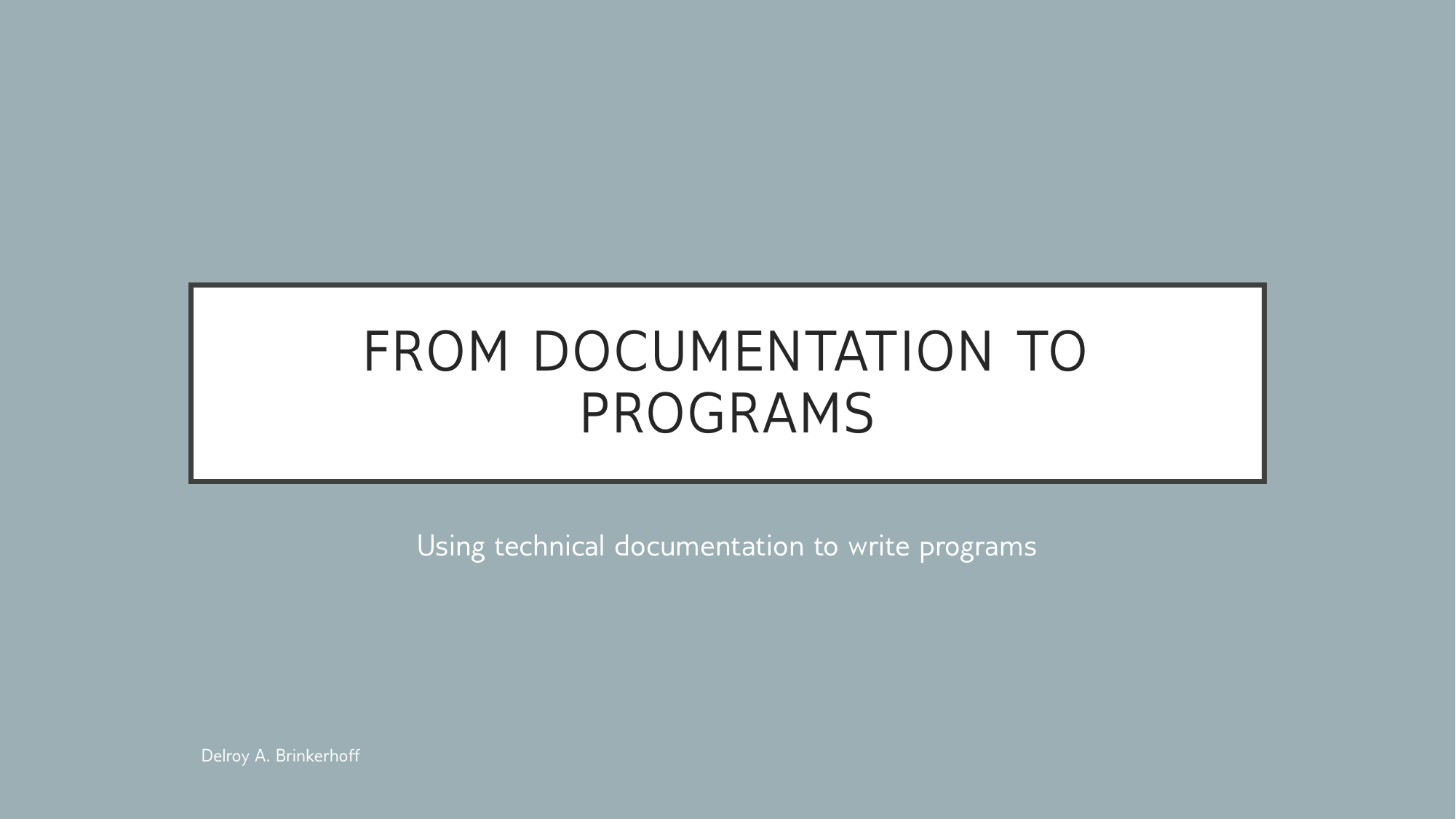

# From Documentation to Programs
Using technical documentation to write programs
Delroy A. Brinkerhoff